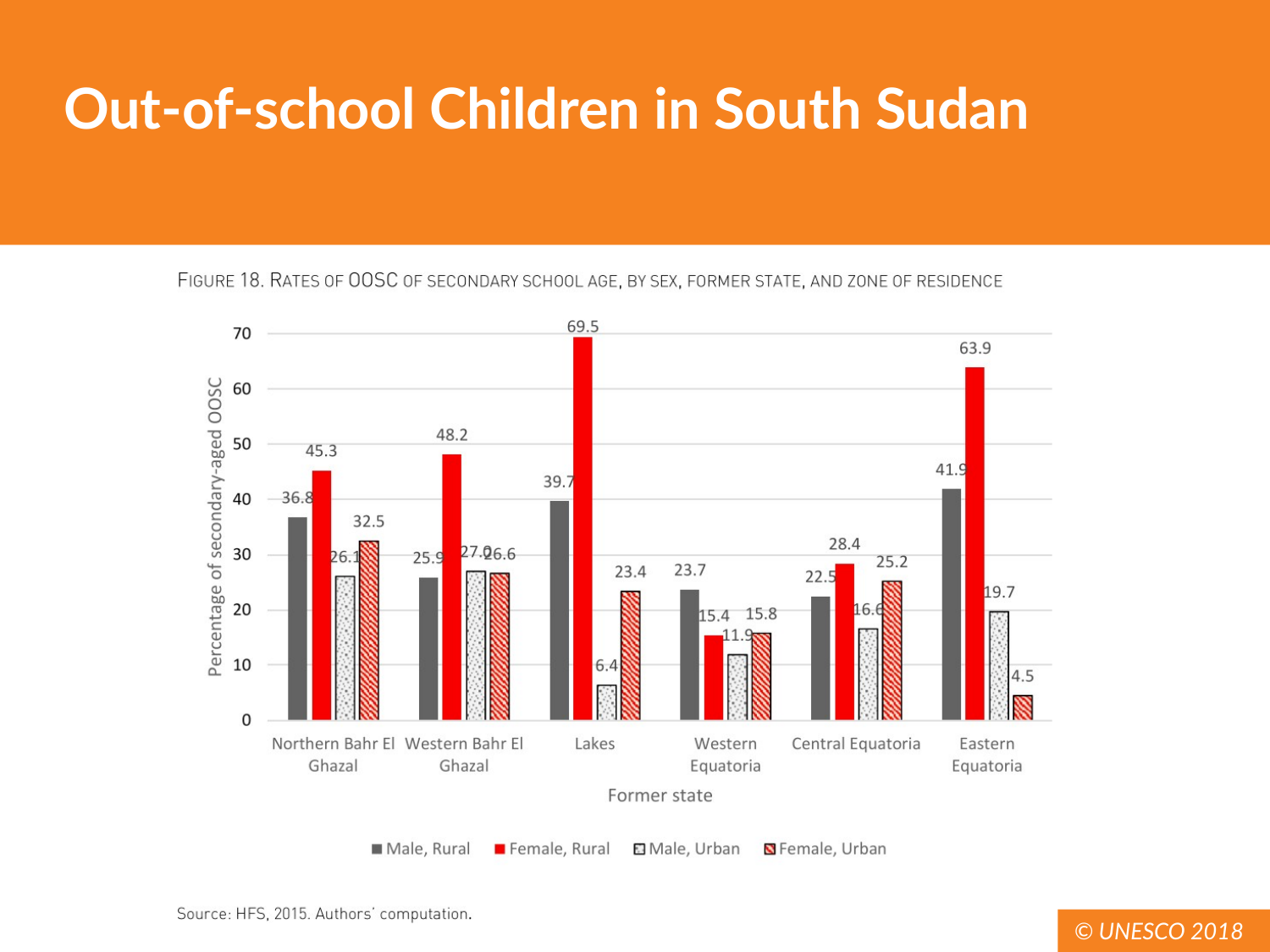

# Out-of-school Children in South Sudan

© UNESCO 2018